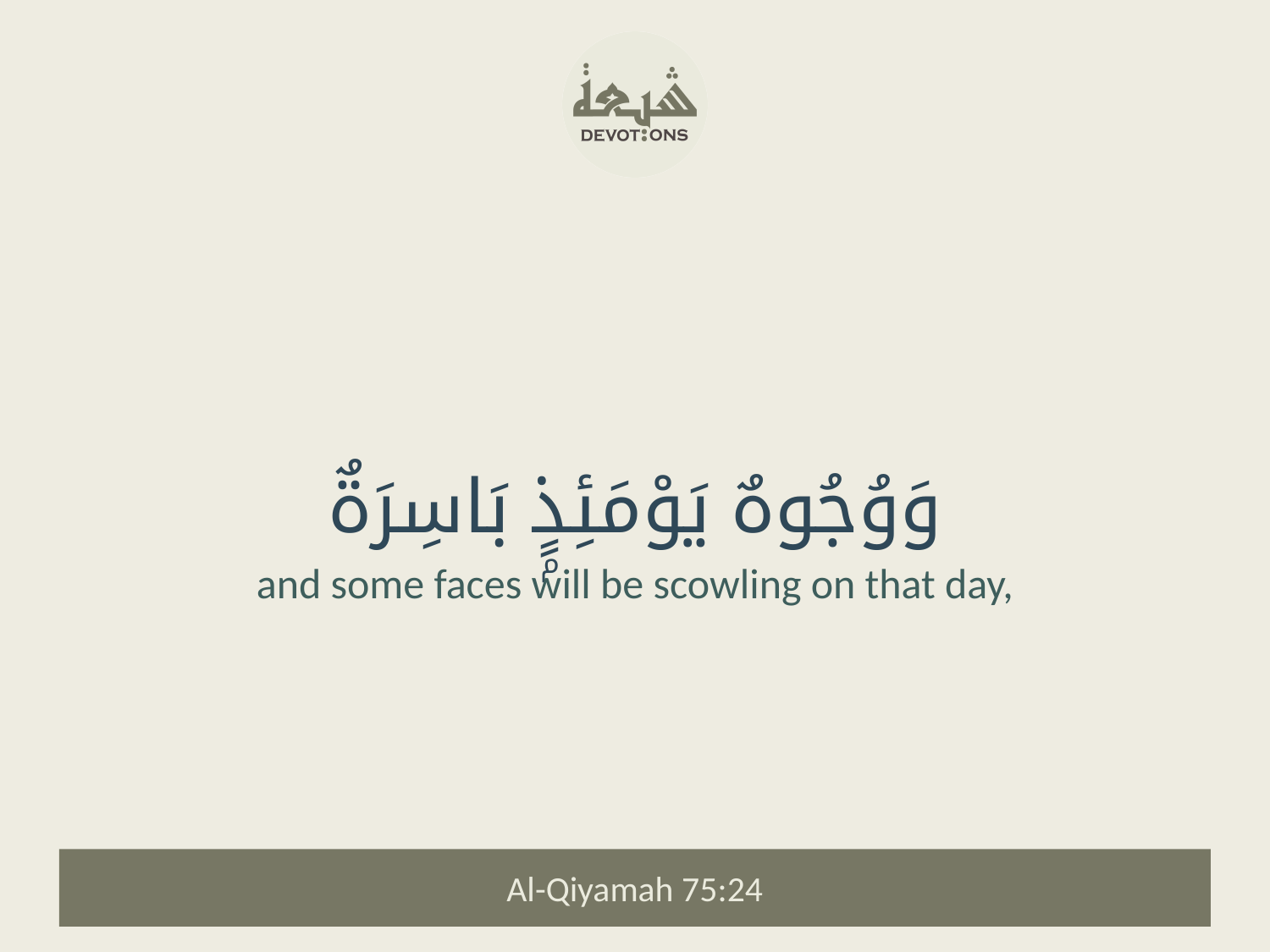

وَوُجُوهٌ يَوْمَئِذٍۭ بَاسِرَةٌ
and some faces will be scowling on that day,
Al-Qiyamah 75:24